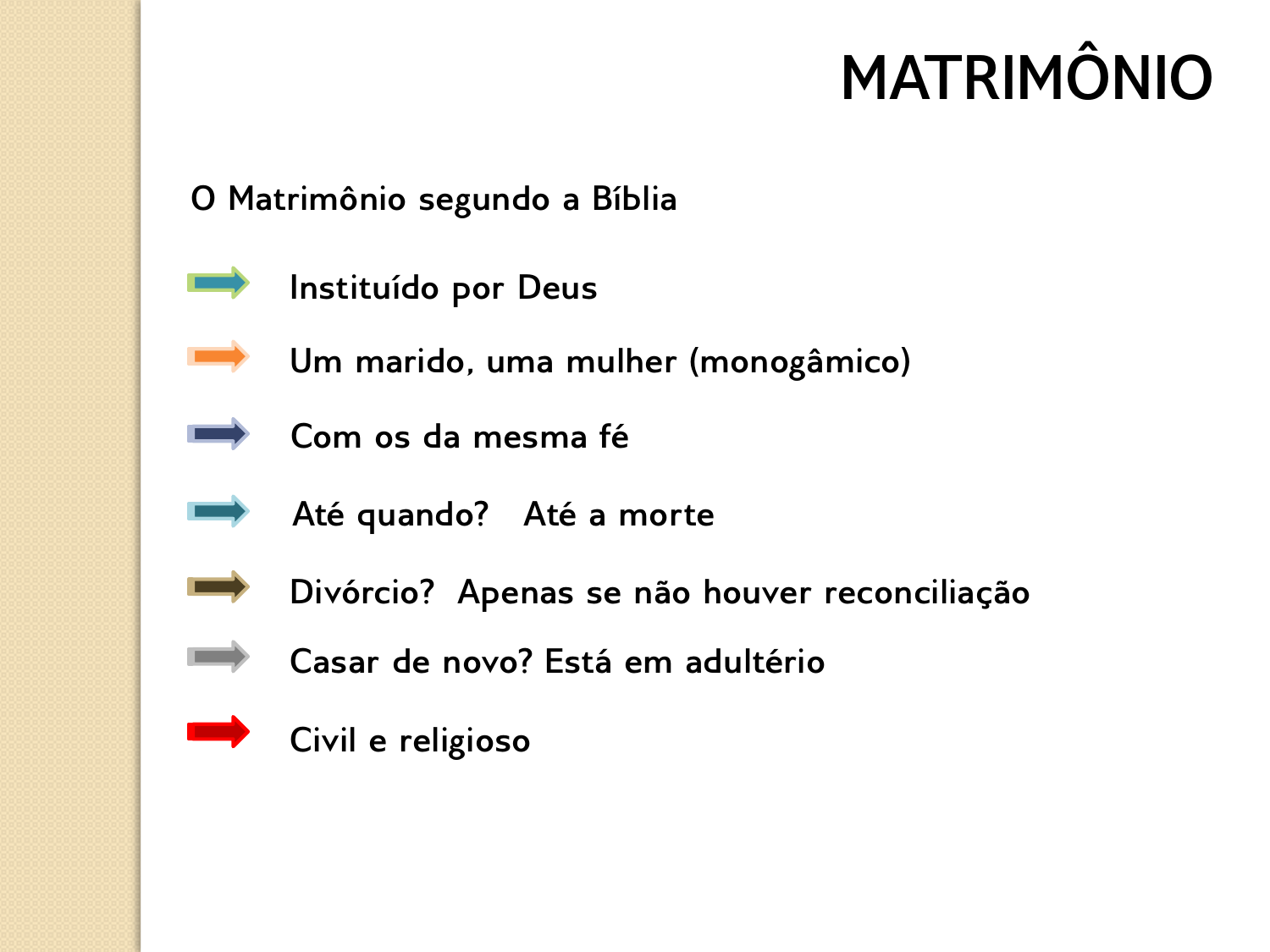

MATRIMÔNIO
O Matrimônio segundo a Bíblia
Instituído por Deus

Um marido, uma mulher (monogâmico)

Com os da mesma fé

Até quando?   Até a morte

Divórcio?  Apenas se não houver reconciliação

Casar de novo? Está em adultério

Civil e religioso